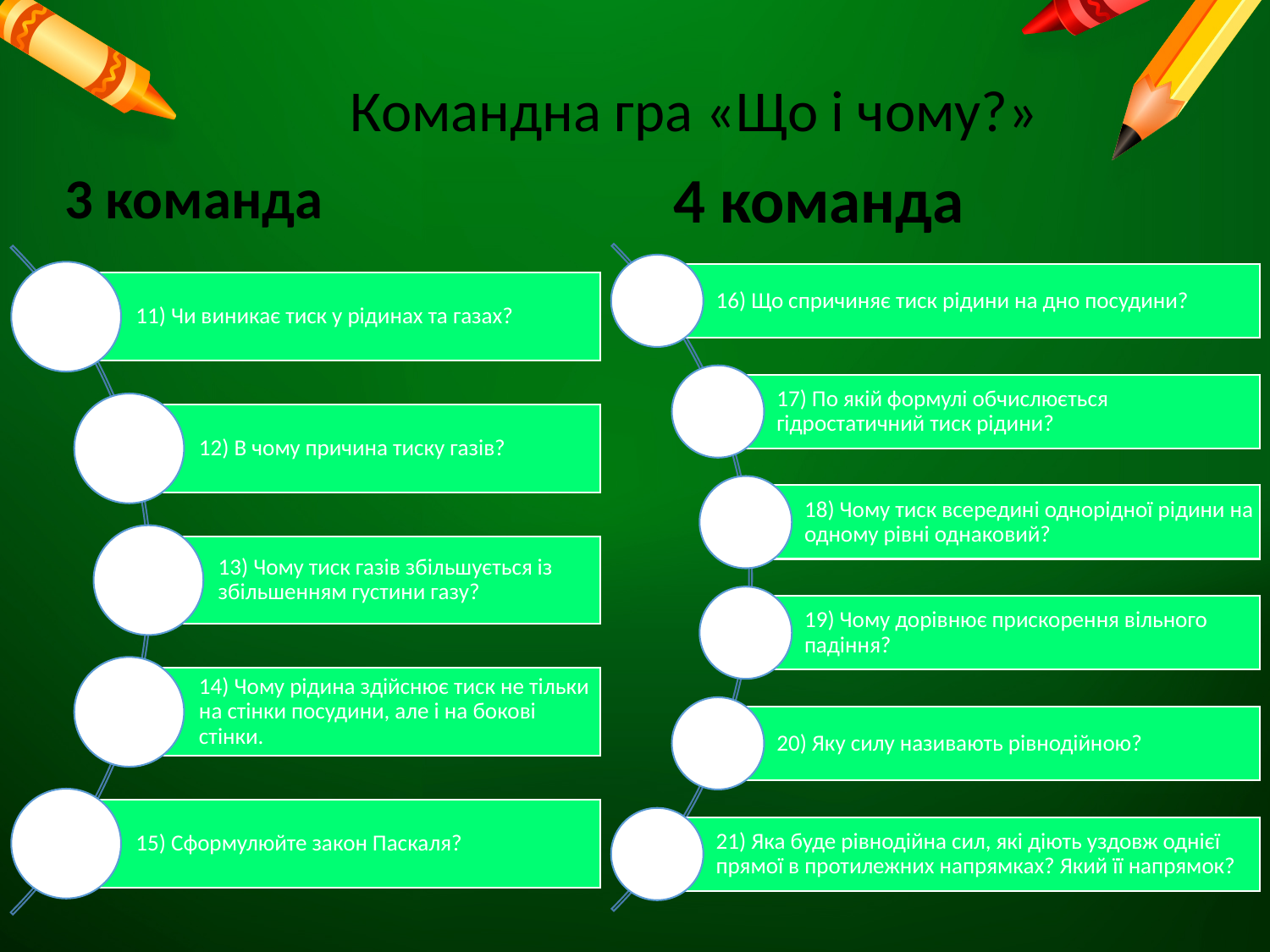

# Командна гра «Що і чому?»
4 команда
3 команда
16) Що спричиняє тиск рідини на дно посудини?
17) По якій формулі обчислюється гідростатичний тиск рідини?
18) Чому тиск всередині однорідної рідини на одному рівні однаковий?
19) Чому дорівнює прискорення вільного падіння?
20) Яку силу називають рівнодійною?
21) Яка буде рівнодійна сил, які діють уздовж однієї прямої в протилежних напрямках? Який її напрямок?
11) Чи виникає тиск у рідинах та газах?
12) В чому причина тиску газів?
13) Чому тиск газів збільшується із збільшенням густини газу?
14) Чому рідина здійснює тиск не тільки на стінки посудини, але і на бокові стінки.
15) Сформулюйте закон Паскаля?